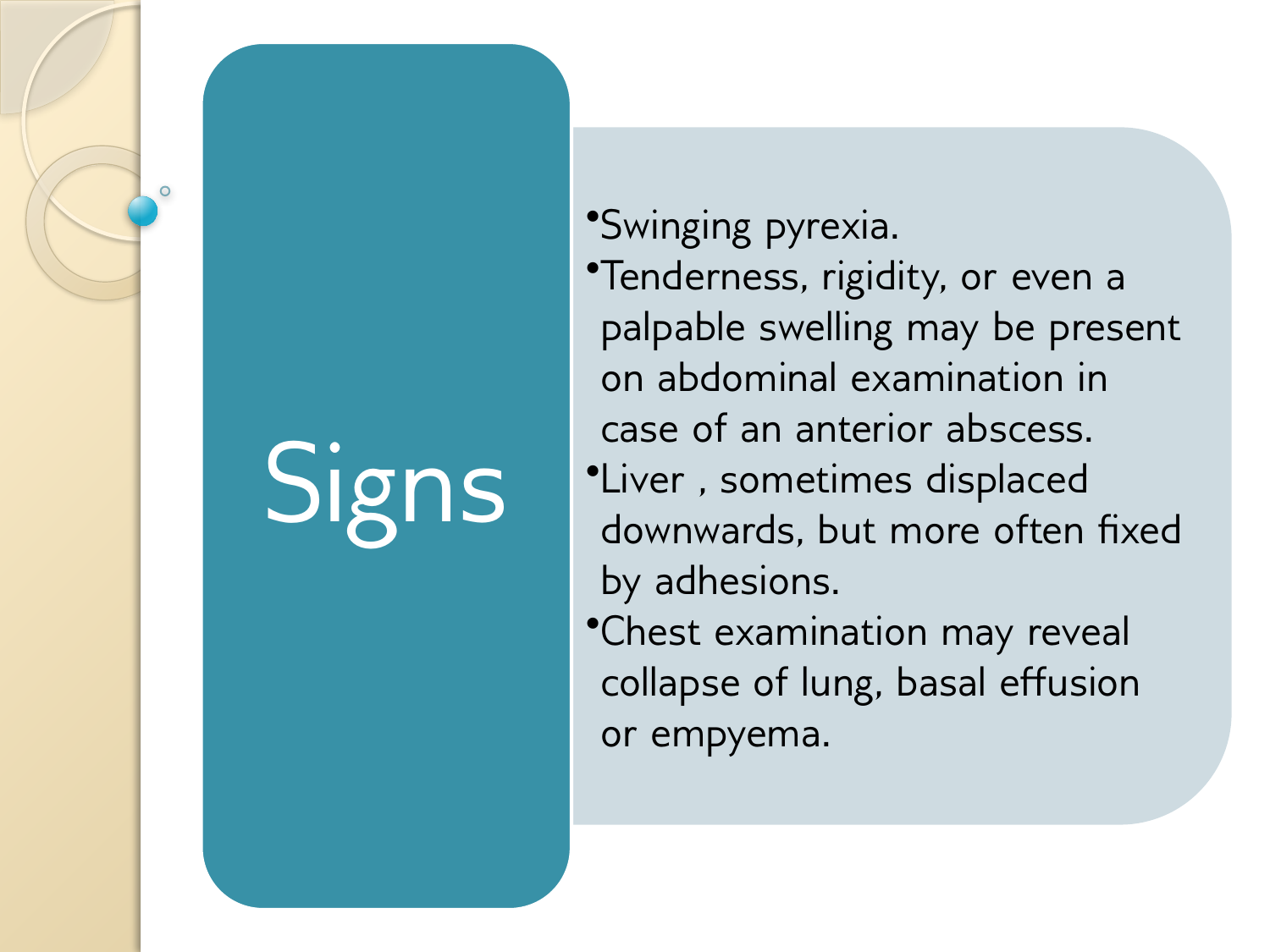

Signs
Swinging pyrexia.
Tenderness, rigidity, or even a palpable swelling may be present on abdominal examination in case of an anterior abscess.
Liver , sometimes displaced downwards, but more often fixed by adhesions.
Chest examination may reveal collapse of lung, basal effusion or empyema.